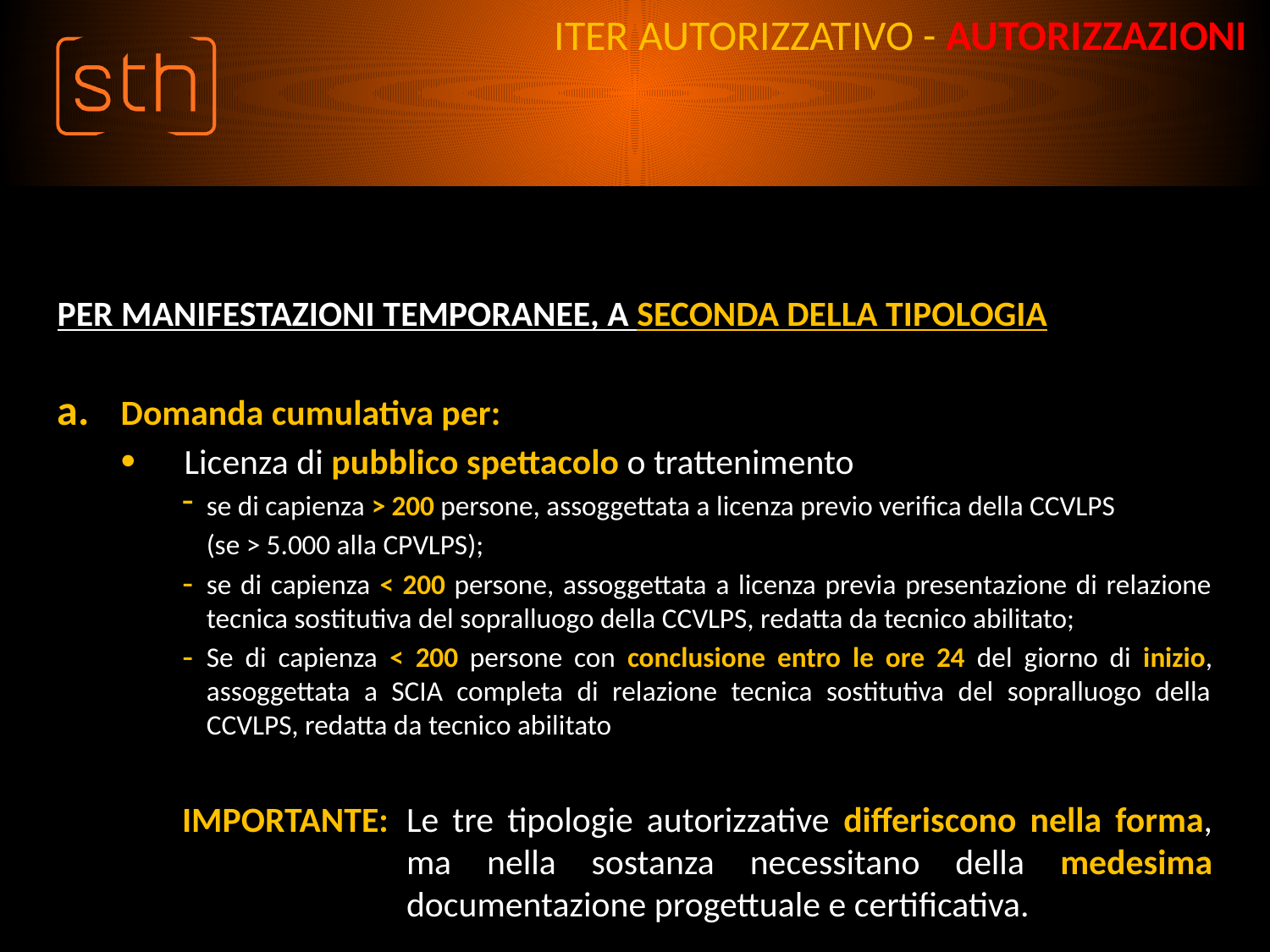

# ITER AUTORIZZATIVO - AUTORIZZAZIONI

PER MANIFESTAZIONI TEMPORANEE, A SECONDA DELLA TIPOLOGIA

Domanda cumulativa per:
Licenza di pubblico spettacolo o trattenimento
se di capienza > 200 persone, assoggettata a licenza previo verifica della CCVLPS
	(se > 5.000 alla CPVLPS);
se di capienza < 200 persone, assoggettata a licenza previa presentazione di relazione tecnica sostitutiva del sopralluogo della CCVLPS, redatta da tecnico abilitato;
Se di capienza < 200 persone con conclusione entro le ore 24 del giorno di inizio, assoggettata a SCIA completa di relazione tecnica sostitutiva del sopralluogo della CCVLPS, redatta da tecnico abilitato

IMPORTANTE:	Le tre tipologie autorizzative differiscono nella forma, ma nella sostanza necessitano della medesima documentazione progettuale e certificativa.